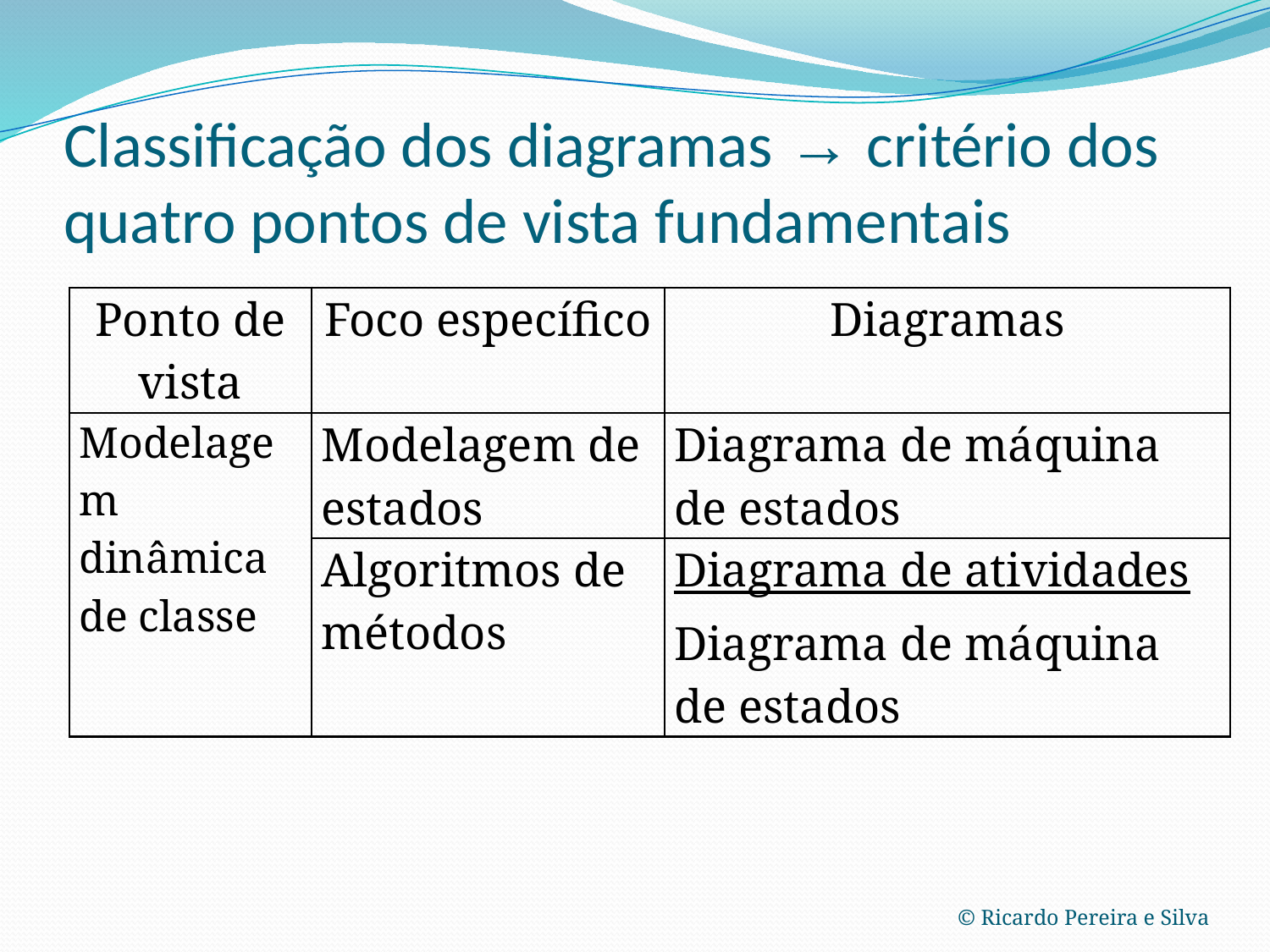

# Classificação dos diagramas → critério dos quatro pontos de vista fundamentais
| Ponto de vista | Foco específico | Diagramas |
| --- | --- | --- |
| Modelagem dinâmica de classe | Modelagem de estados | Diagrama de máquina de estados |
|  | Algoritmos de métodos | Diagrama de atividades Diagrama de máquina de estados |
© Ricardo Pereira e Silva